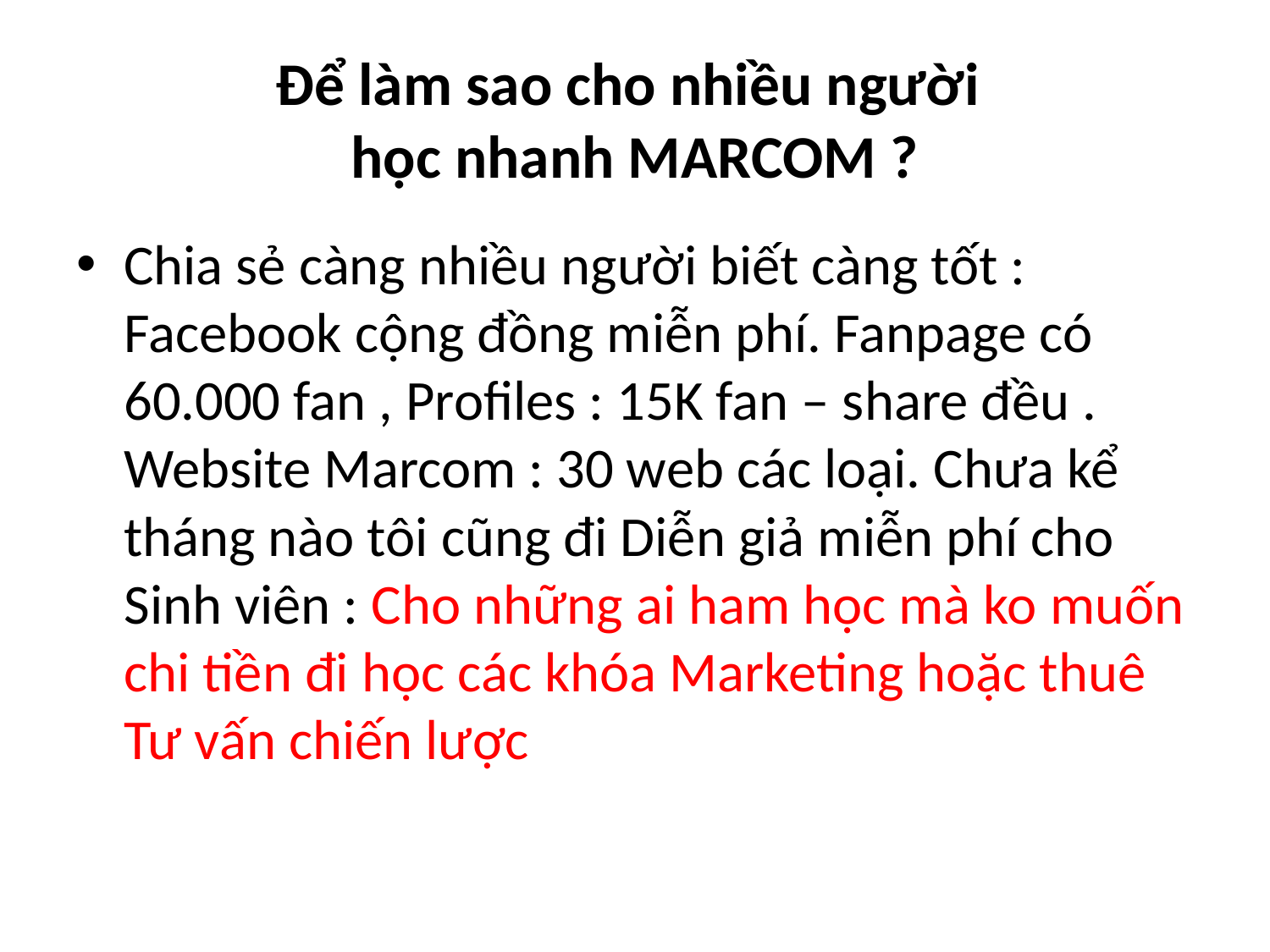

# Để làm sao cho nhiều người học nhanh MARCOM ?
Chia sẻ càng nhiều người biết càng tốt : Facebook cộng đồng miễn phí. Fanpage có 60.000 fan , Profiles : 15K fan – share đều . Website Marcom : 30 web các loại. Chưa kể tháng nào tôi cũng đi Diễn giả miễn phí cho Sinh viên : Cho những ai ham học mà ko muốn chi tiền đi học các khóa Marketing hoặc thuê Tư vấn chiến lược